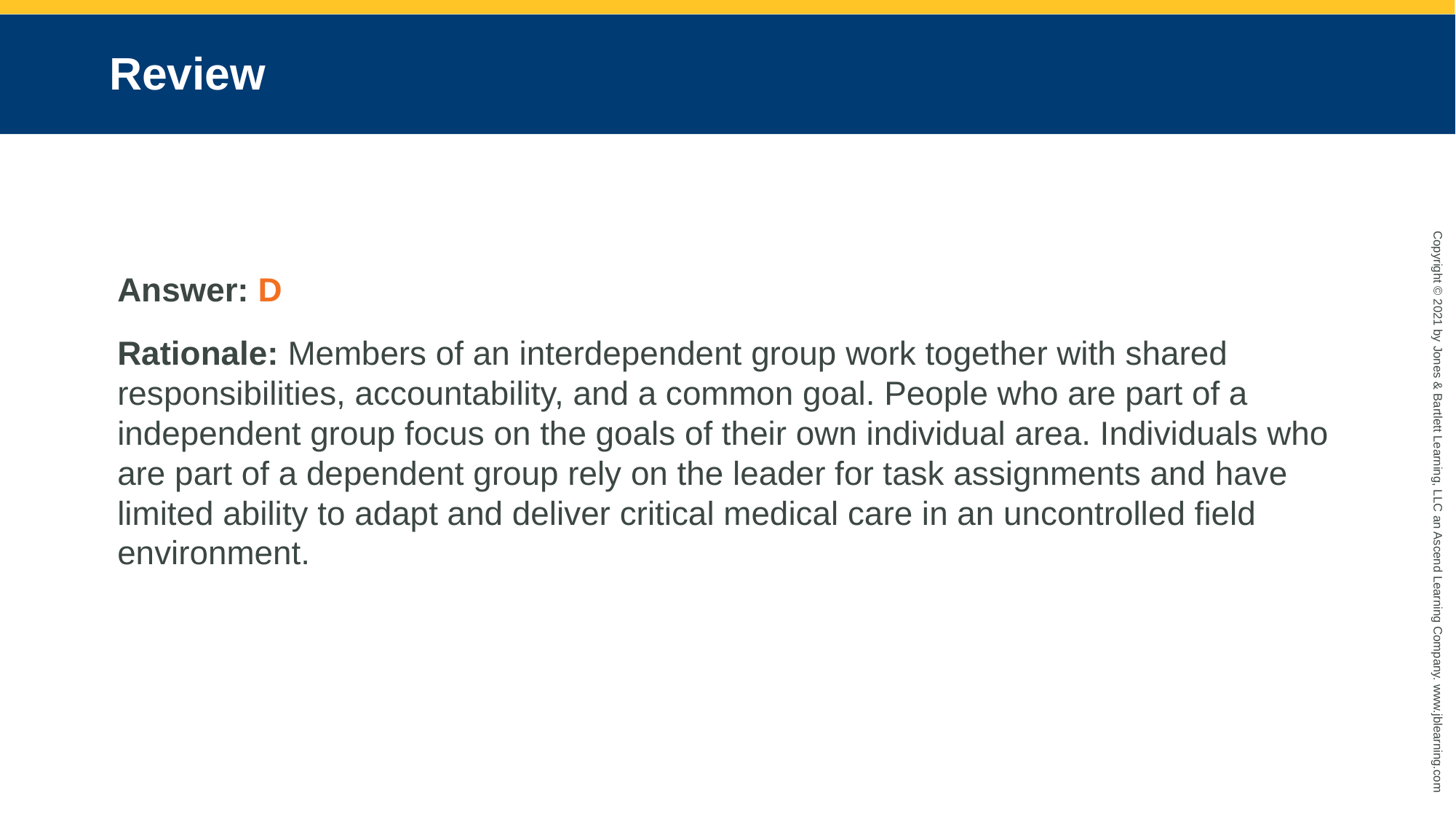

# Review
Answer: D
Rationale: Members of an interdependent group work together with shared responsibilities, accountability, and a common goal. People who are part of a independent group focus on the goals of their own individual area. Individuals who are part of a dependent group rely on the leader for task assignments and have limited ability to adapt and deliver critical medical care in an uncontrolled field environment.